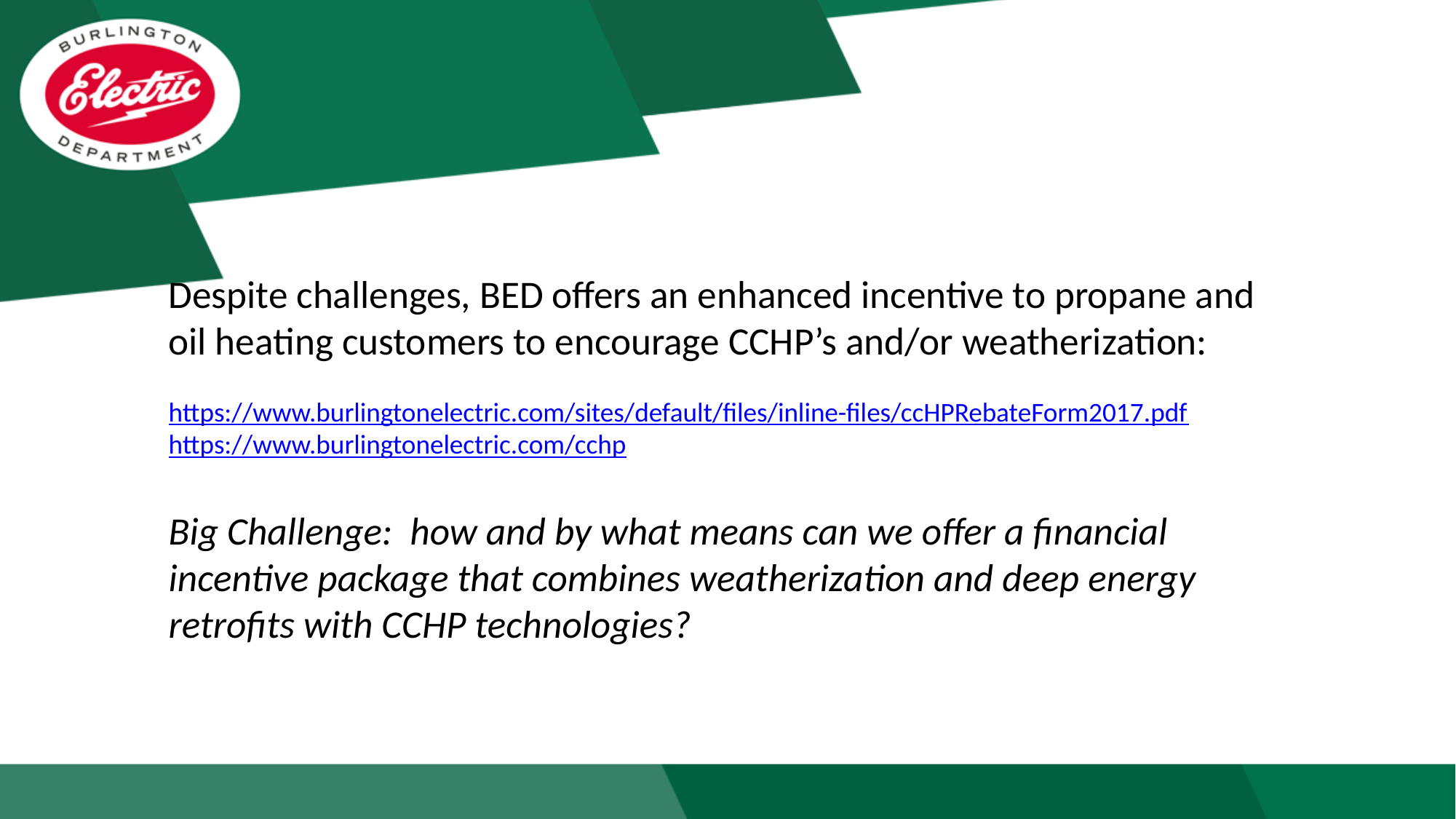

Despite challenges, BED offers an enhanced incentive to propane and oil heating customers to encourage CCHP’s and/or weatherization:

https://www.burlingtonelectric.com/sites/default/files/inline-files/ccHPRebateForm2017.pdf
https://www.burlingtonelectric.com/cchp

Big Challenge:  how and by what means can we offer a financial incentive package that combines weatherization and deep energy retrofits with CCHP technologies?